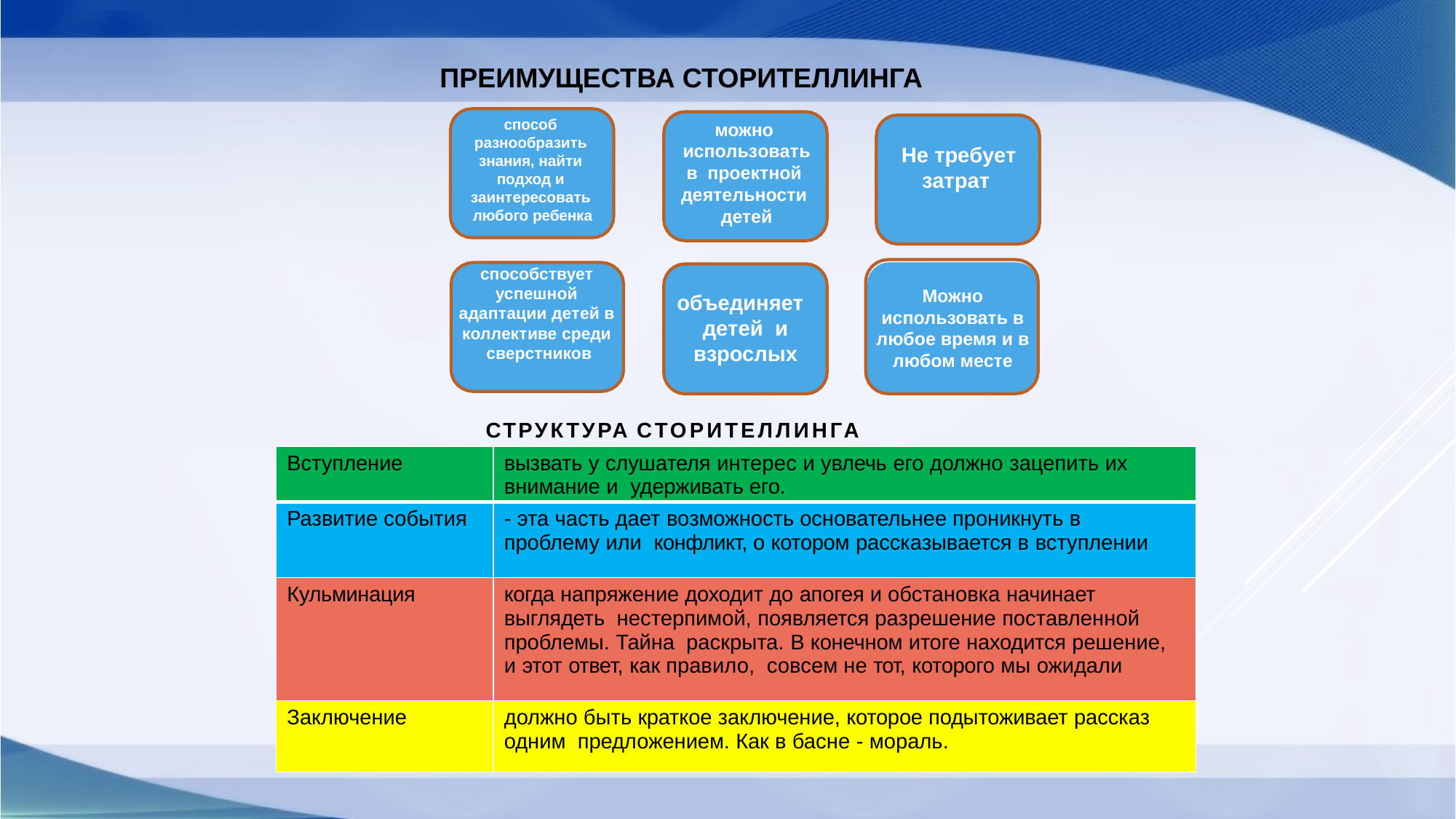

ПРЕИМУЩЕСТВА СТОРИТЕЛЛИНГА

можно  использовать в  проектной  деятельности  детей
способ  разнообразить  знания, найти  подход и  заинтересовать  любого ребенка

Не требует затрат

Можно использовать в любое время и в любом месте

способствует  успешной  адаптации детей в  коллективе среди  сверстников

объединяет   детей  и взрослых

СТРУКТУРА СТОРИТЕЛЛИНГА
| Вступление | вызвать у слушателя интерес и увлечь его должно зацепить их внимание и удерживать его. |
| --- | --- |
| Развитие события | - эта часть дает возможность основательнее проникнуть в проблему или конфликт, о котором рассказывается в вступлении |
| Кульминация | когда напряжение доходит до апогея и обстановка начинает выглядеть нестерпимой, появляется разрешение поставленной проблемы. Тайна раскрыта. В конечном итоге находится решение, и этот ответ, как правило, совсем не тот, которого мы ожидали |
| Заключение | должно быть краткое заключение, которое подытоживает рассказ одним предложением. Как в басне - мораль. |